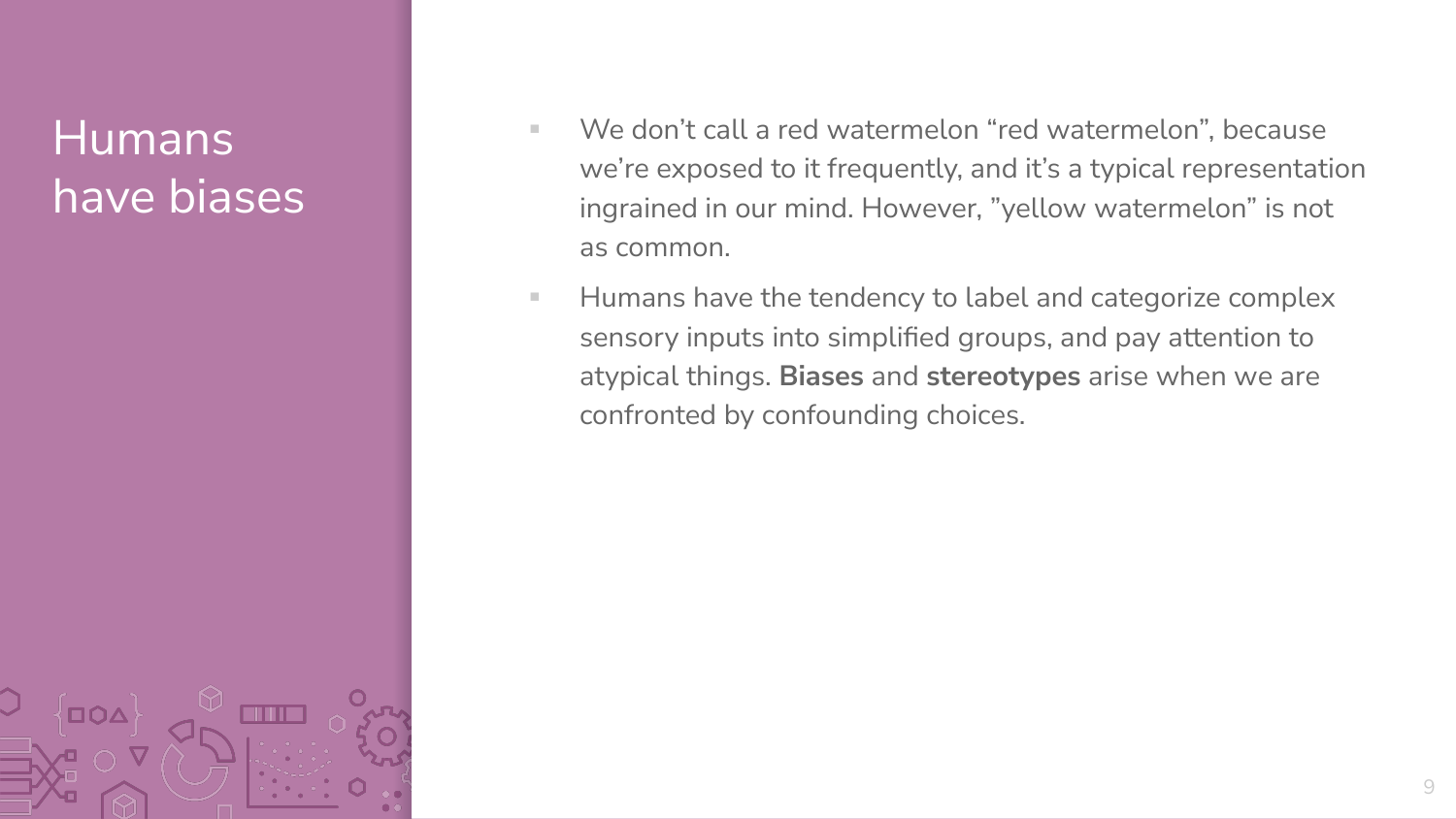

# Humans have biases
We don’t call a red watermelon “red watermelon”, because we’re exposed to it frequently, and it’s a typical representation ingrained in our mind. However, ”yellow watermelon” is not as common.
Humans have the tendency to label and categorize complex sensory inputs into simplified groups, and pay attention to atypical things. Biases and stereotypes arise when we are confronted by confounding choices.

9